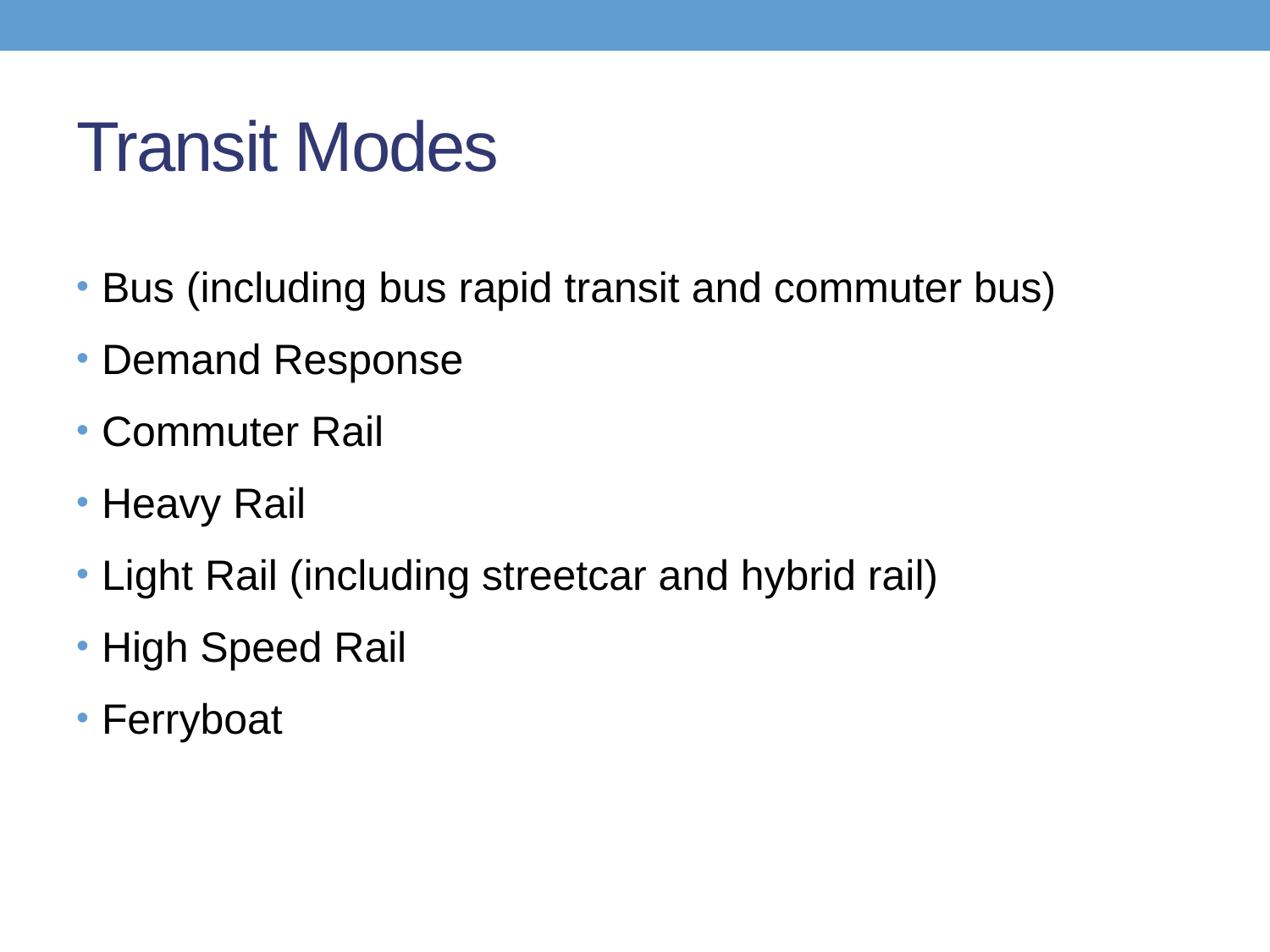

# Transit Modes
Bus (including bus rapid transit and commuter bus)
Demand Response
Commuter Rail
Heavy Rail
Light Rail (including streetcar and hybrid rail)
High Speed Rail
Ferryboat